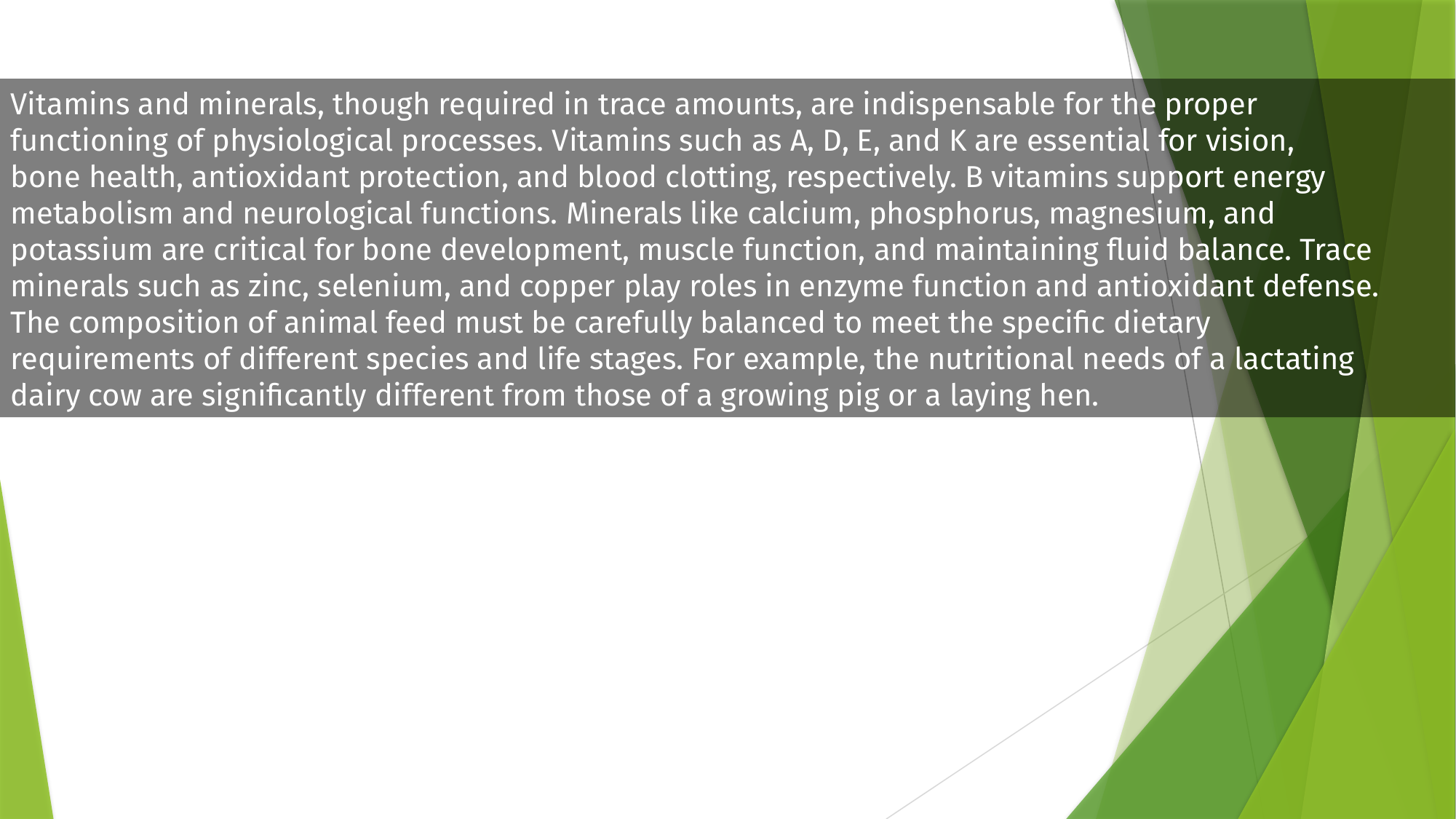

Vitamins and minerals, though required in trace amounts, are indispensable for the proper
functioning of physiological processes. Vitamins such as A, D, E, and K are essential for vision,
bone health, antioxidant protection, and blood clotting, respectively. B vitamins support energy
metabolism and neurological functions. Minerals like calcium, phosphorus, magnesium, and
potassium are critical for bone development, muscle function, and maintaining fluid balance. Trace
minerals such as zinc, selenium, and copper play roles in enzyme function and antioxidant defense.
The composition of animal feed must be carefully balanced to meet the specific dietary
requirements of different species and life stages. For example, the nutritional needs of a lactating
dairy cow are significantly different from those of a growing pig or a laying hen.